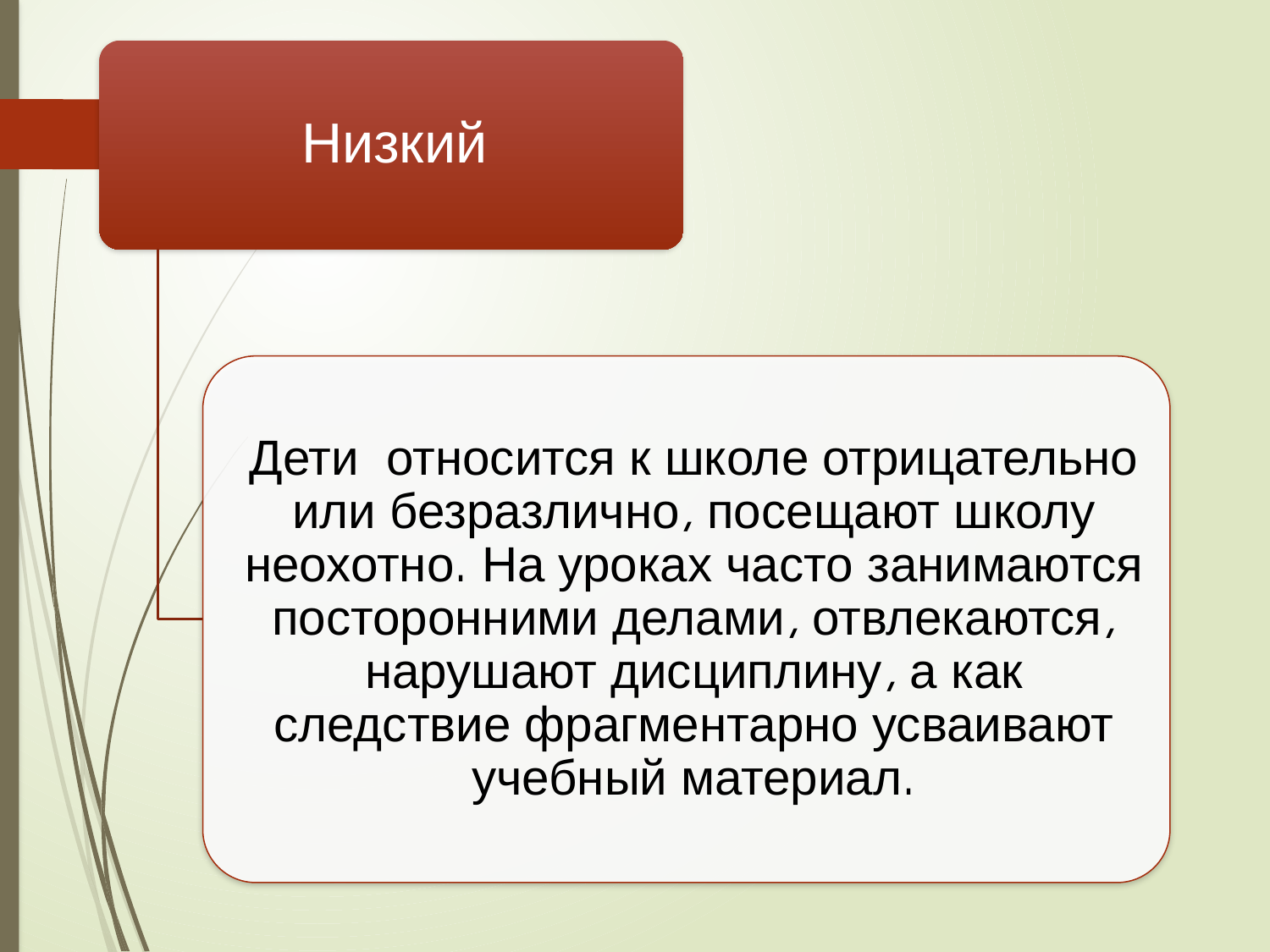

Низкий
Дети  относится к школе отрицательно или безразлично, посещают школу неохотно. На уроках часто занимаются посторонними делами, отвлекаются, нарушают дисциплину, а как следствие фрагментарно усваивают учебный материал.